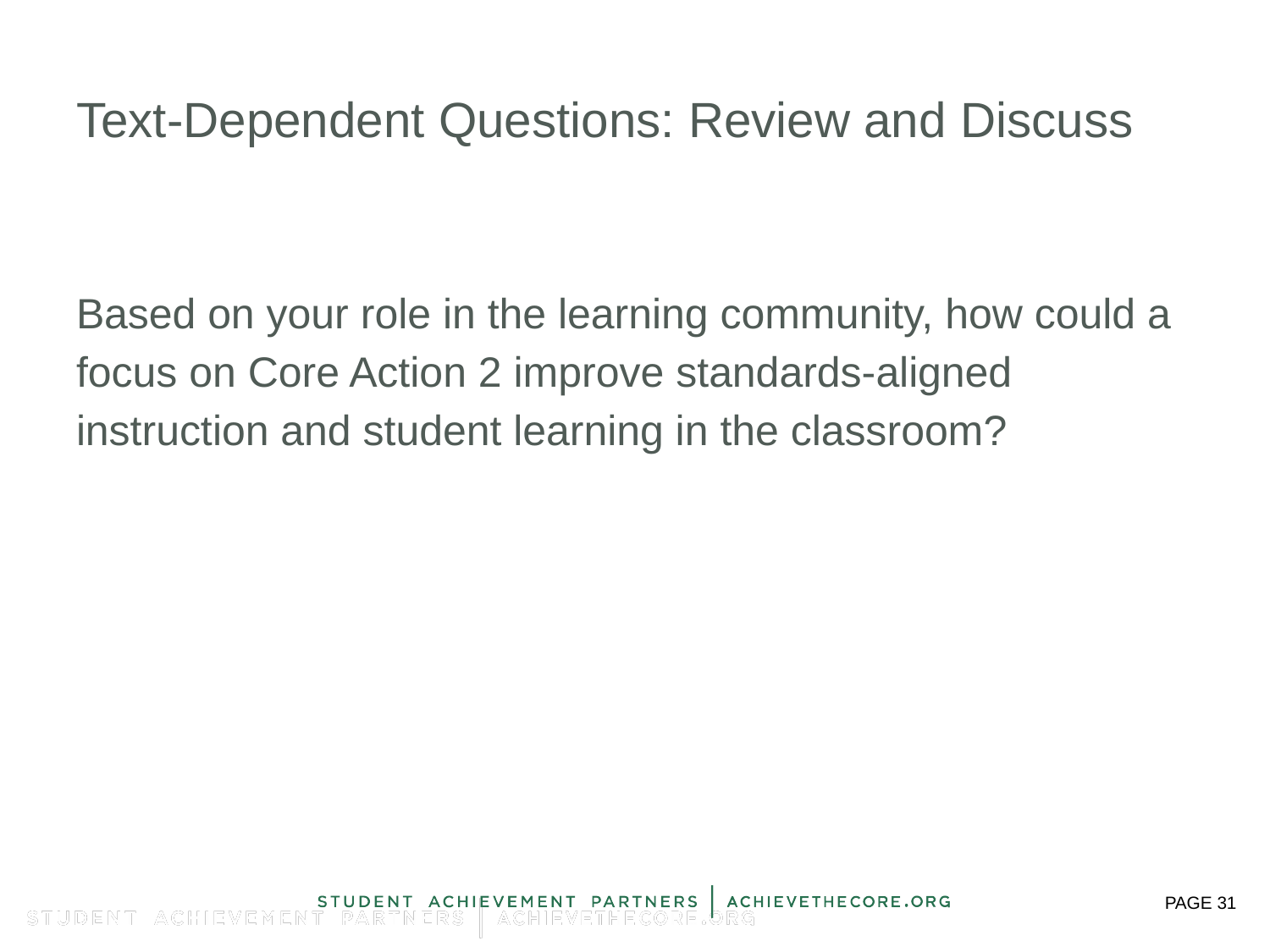

# Text-Dependent Questions: Review and Discuss

Based on your role in the learning community, how could a focus on Core Action 2 improve standards-aligned instruction and student learning in the classroom?